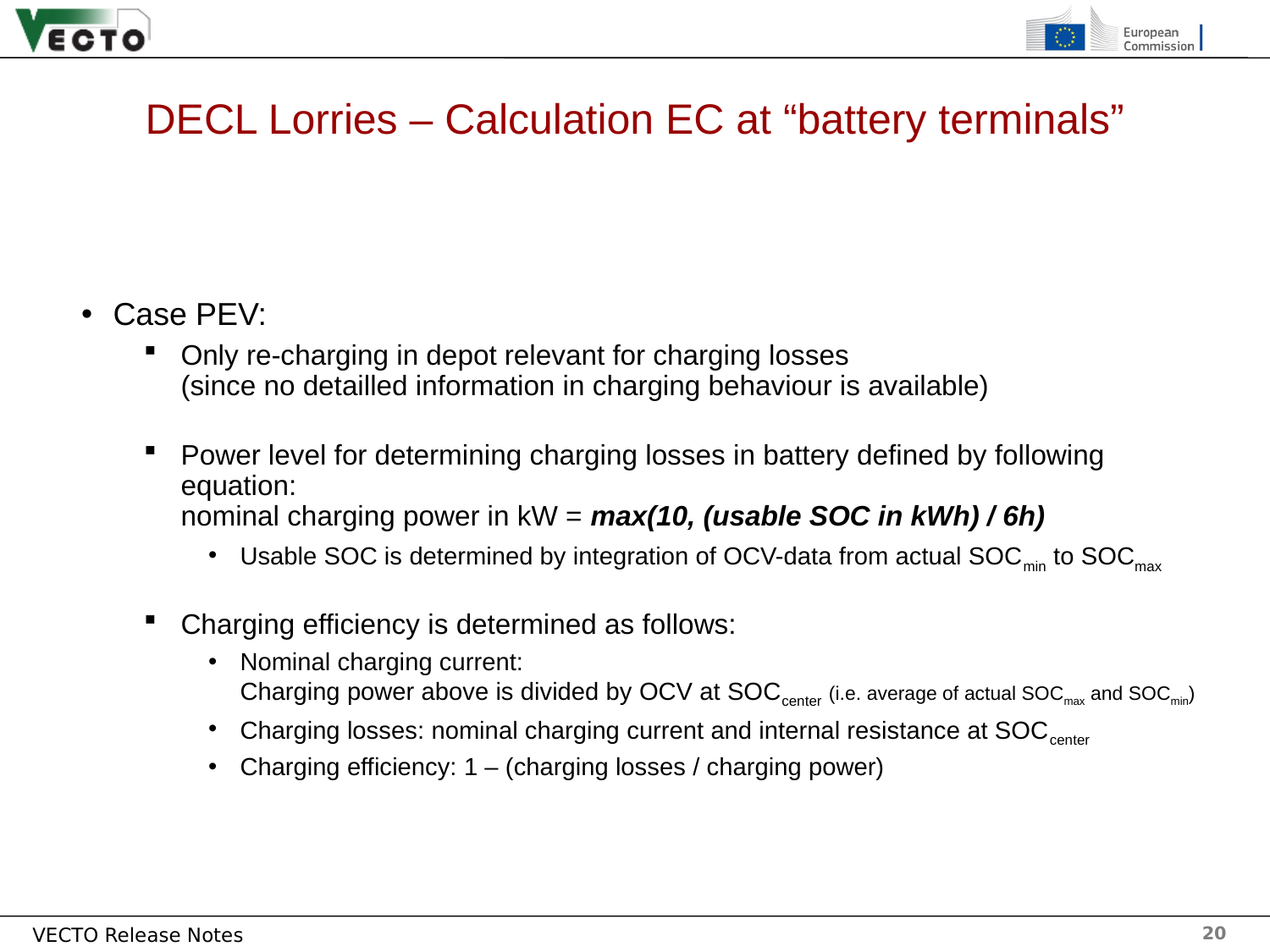

# DECL Lorries – Calculation EC at “battery terminals”
20
Case PEV:
Only re-charging in depot relevant for charging losses
(since no detailled information in charging behaviour is available)
Power level for determining charging losses in battery defined by following equation:
nominal charging power in kW = max(10, (usable SOC in kWh) / 6h)
Usable SOC is determined by integration of OCV-data from actual SOCmin to SOCmax
Charging efficiency is determined as follows:
Nominal charging current:
Charging power above is divided by OCV at SOCcenter (i.e. average of actual SOCmax and SOCmin)
Charging losses: nominal charging current and internal resistance at SOCcenter
Charging efficiency: 1 – (charging losses / charging power)